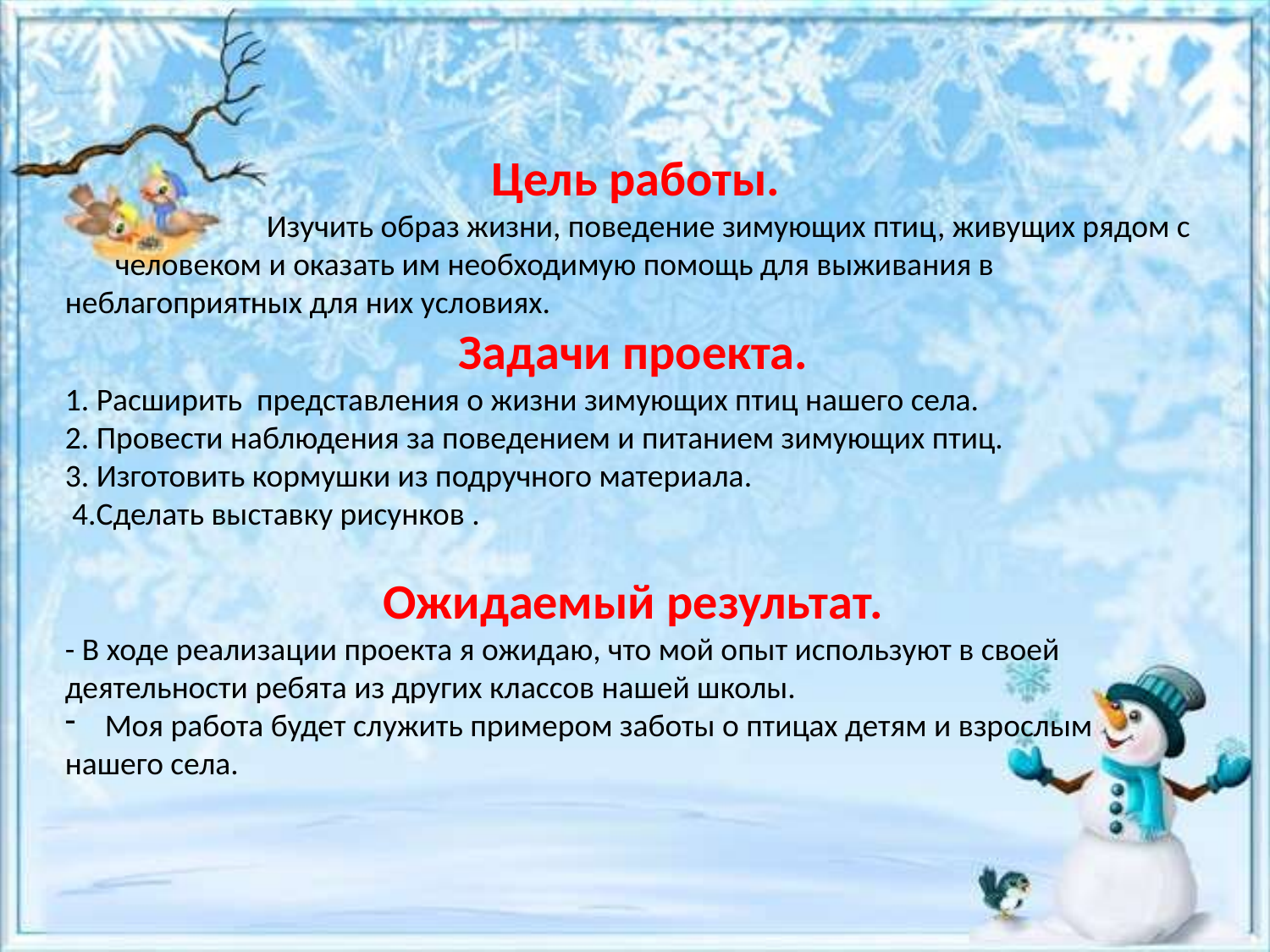

Цель работы.
                            Изучить образ жизни, поведение зимующих птиц, живущих рядом с         человеком и оказать им необходимую помощь для выживания в неблагоприятных для них условиях.
Задачи проекта.
1. Расширить  представления о жизни зимующих птиц нашего села.
2. Провести наблюдения за поведением и питанием зимующих птиц.
3. Изготовить кормушки из подручного материала.
 4.Сделать выставку рисунков .

Ожидаемый результат.
- В ходе реализации проекта я ожидаю, что мой опыт используют в своей деятельности ребята из других классов нашей школы.
Моя работа будет служить примером заботы о птицах детям и взрослым
нашего села.